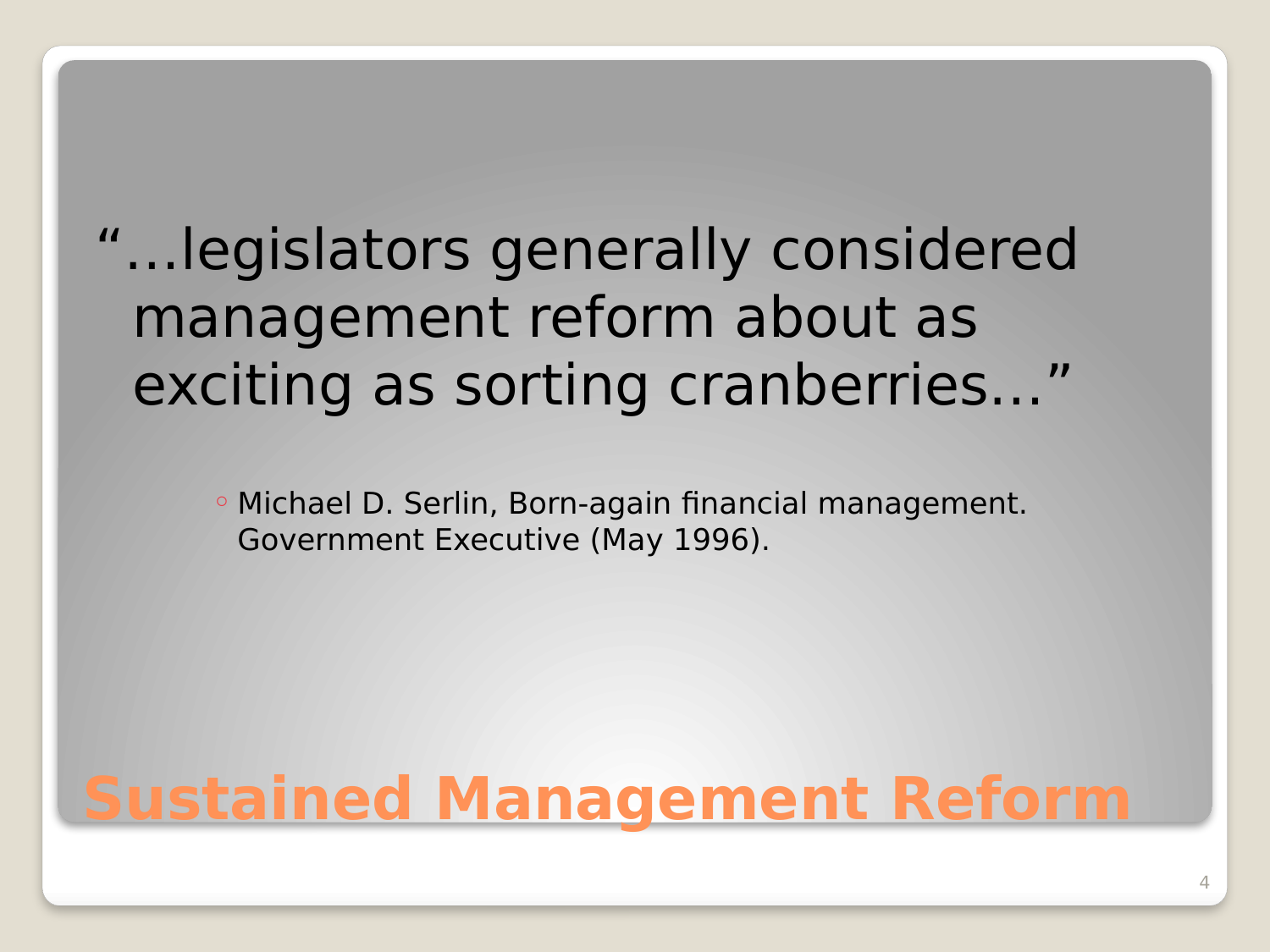

“…legislators generally considered management reform about as exciting as sorting cranberries…”

Michael D. Serlin, Born-again financial management. Government Executive (May 1996).

# Sustained Management Reform
4